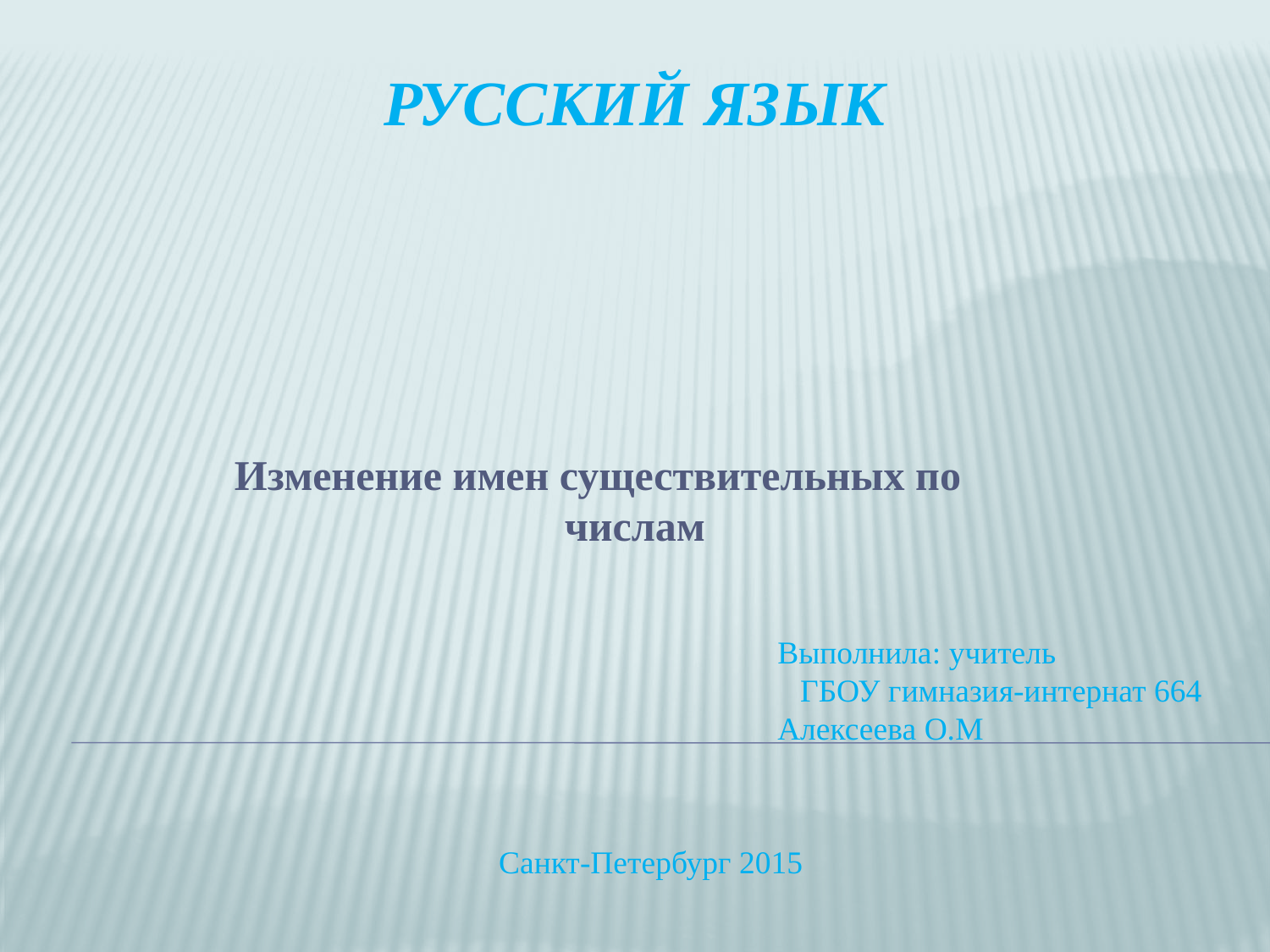

# Русский язык
Изменение имен существительных по        числам
Выполнила: учитель
ГБОУ гимназия-интернат 664
Алексеева О.М
Санкт-Петербург 2015